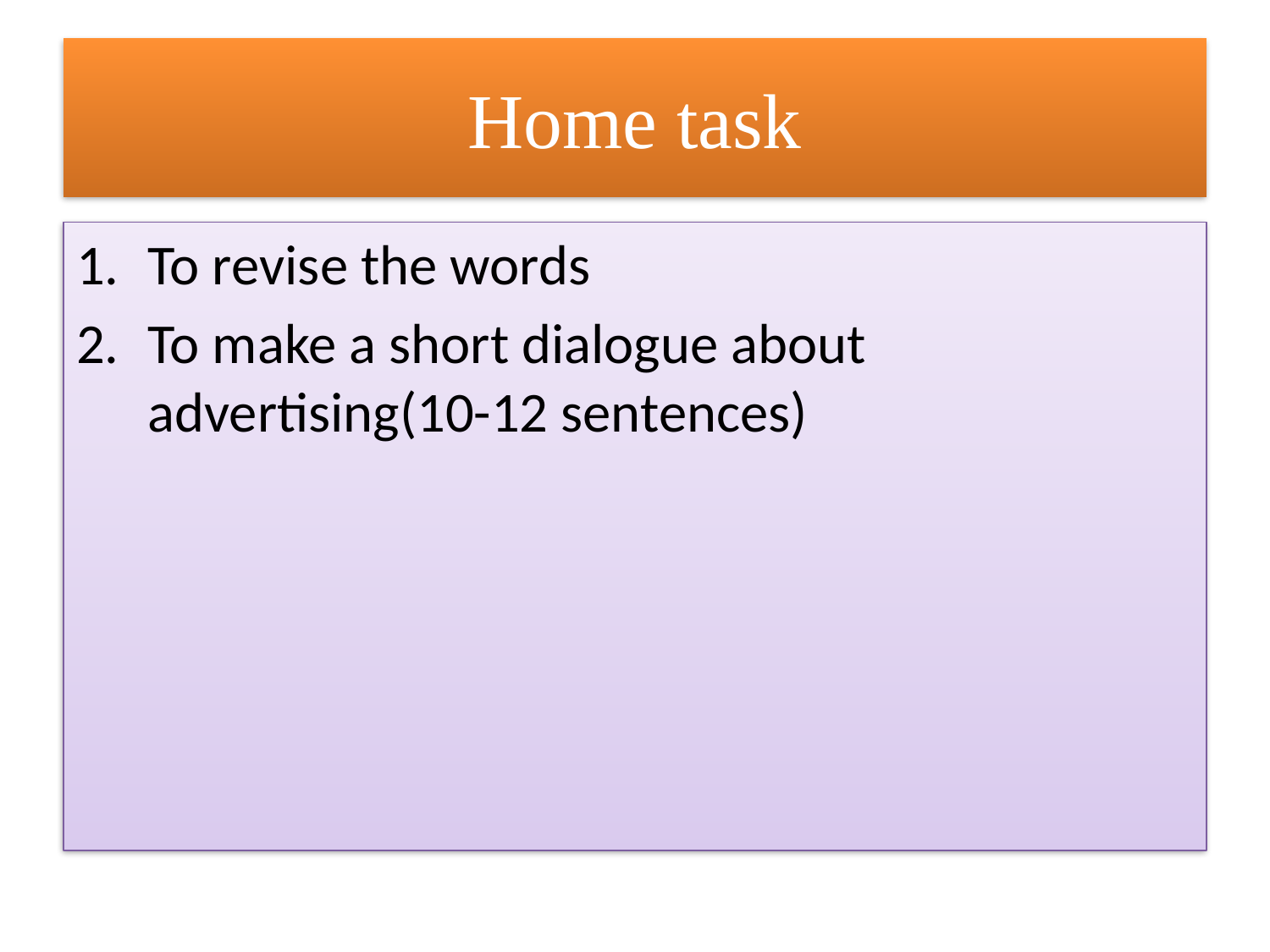

# Home task
To revise the words
To make a short dialogue about advertising(10-12 sentences)